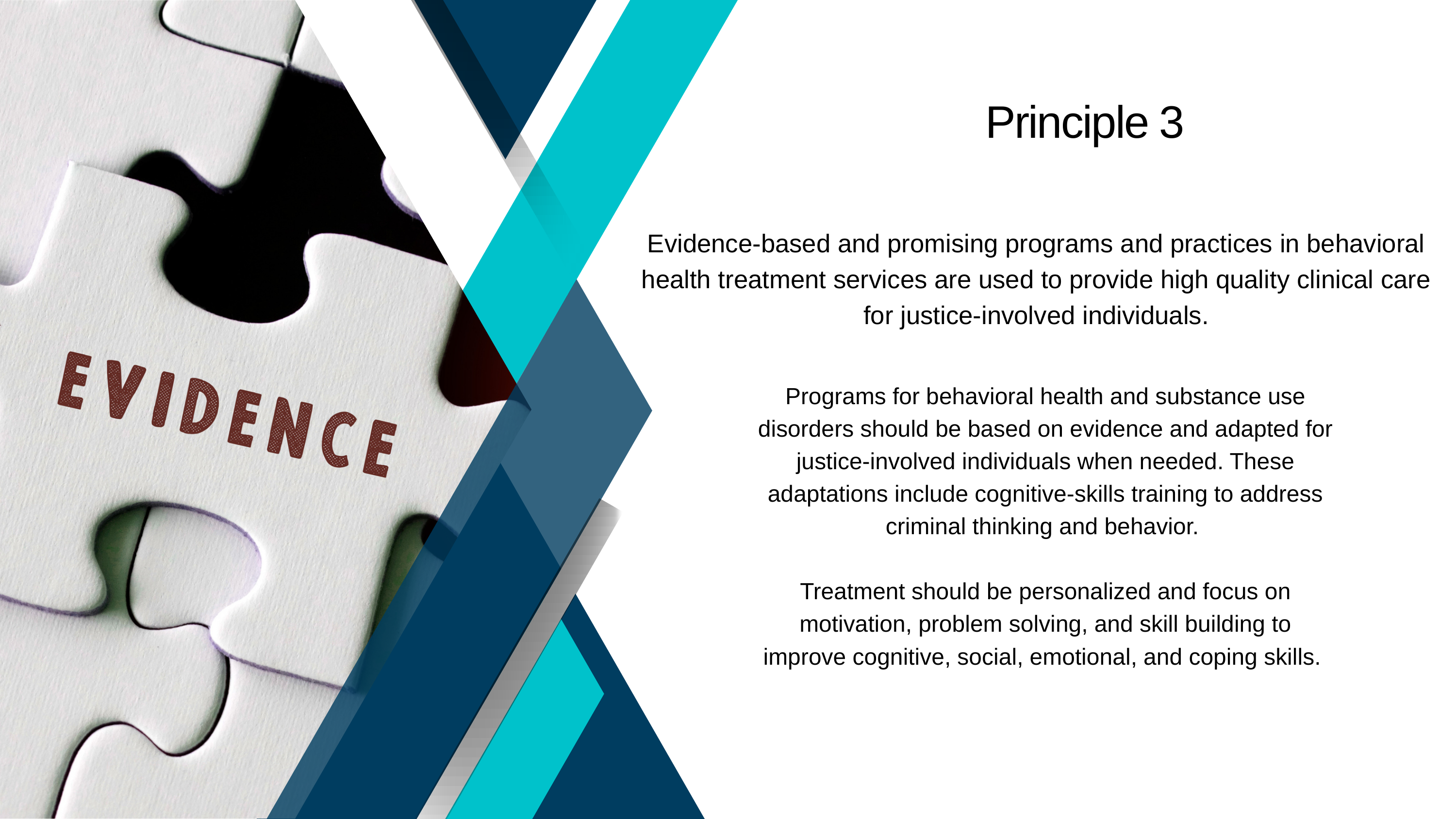

Principle 3
Evidence-based and promising programs and practices in behavioral health treatment services are used to provide high quality clinical care for justice-involved individuals.

Programs for behavioral health and substance use disorders should be based on evidence and adapted for justice-involved individuals when needed. These adaptations include cognitive-skills training to address criminal thinking and behavior.

Treatment should be personalized and focus on motivation, problem solving, and skill building to improve cognitive, social, emotional, and coping skills.